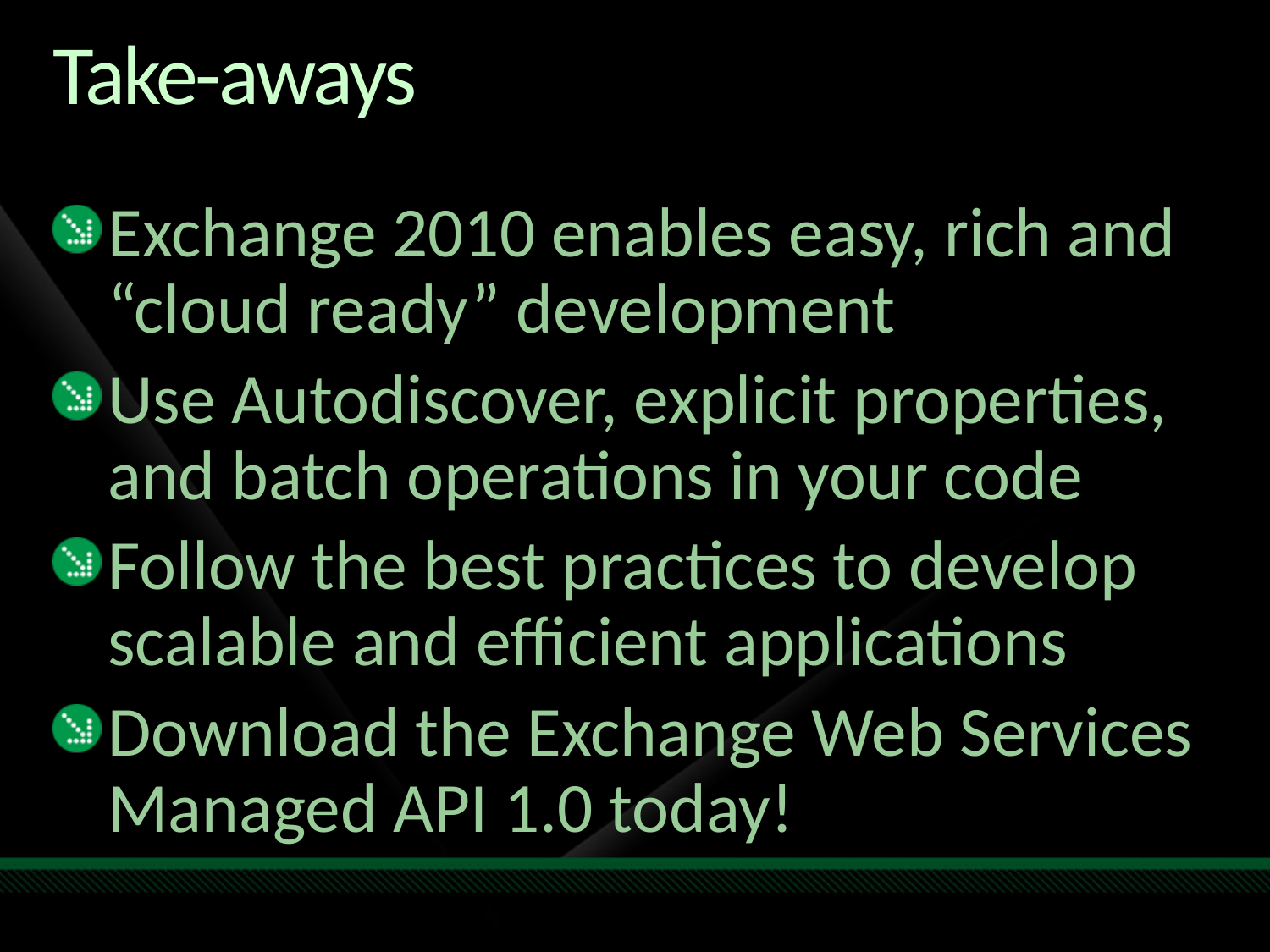

# Take-aways
Exchange 2010 enables easy, rich and “cloud ready” development
Use Autodiscover, explicit properties, and batch operations in your code
Follow the best practices to develop scalable and efficient applications
Download the Exchange Web Services Managed API 1.0 today!